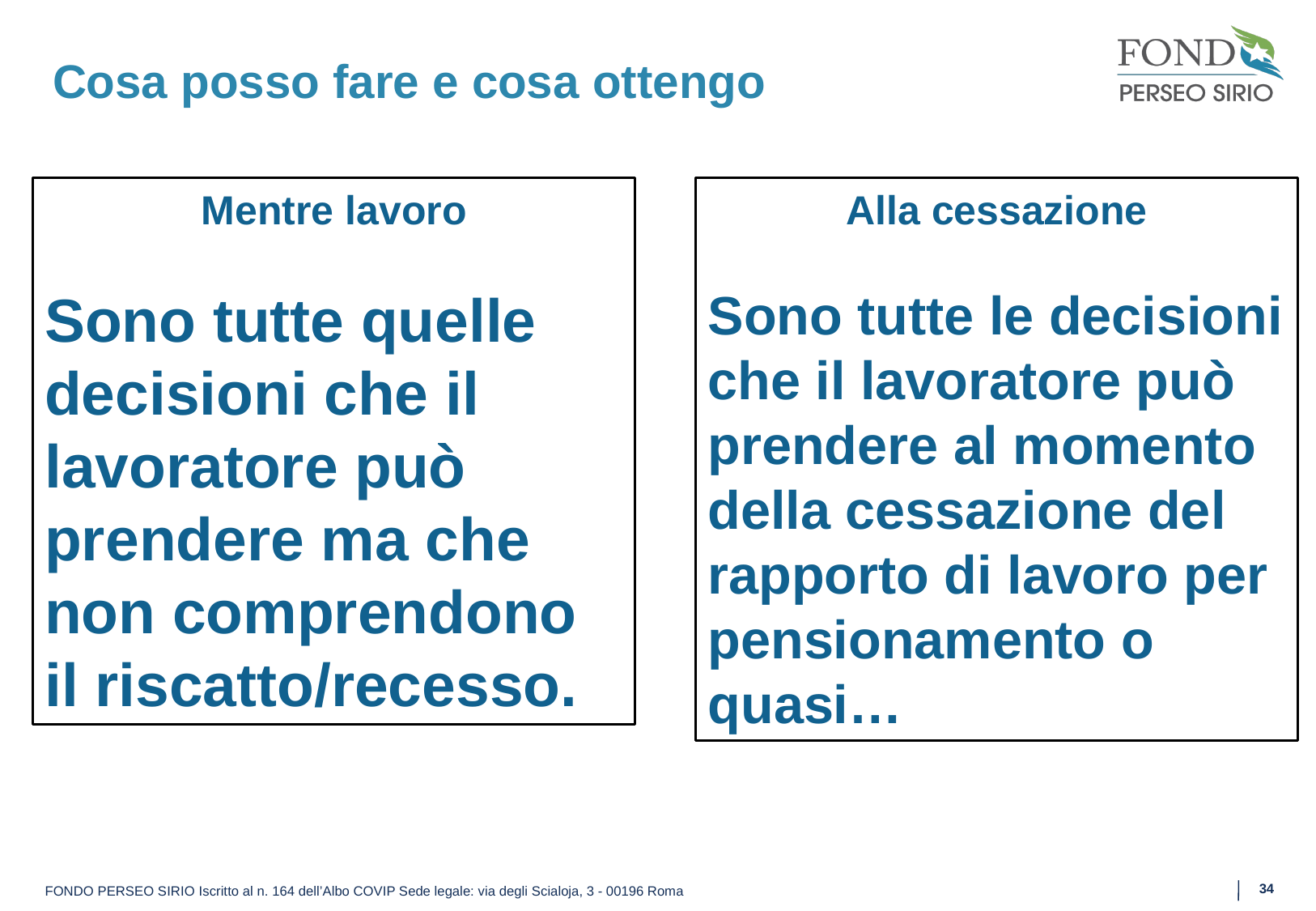

# Cosa posso fare e cosa ottengo
Mentre lavoro

Sono tutte quelle decisioni che il lavoratore può prendere ma che non comprendono il riscatto/recesso.
Alla cessazione

Sono tutte le decisioni che il lavoratore può prendere al momento della cessazione del rapporto di lavoro per pensionamento o quasi…
34
FONDO PERSEO SIRIO Iscritto al n. 164 dell’Albo COVIP Sede legale: via degli Scialoja, 3 - 00196 Roma